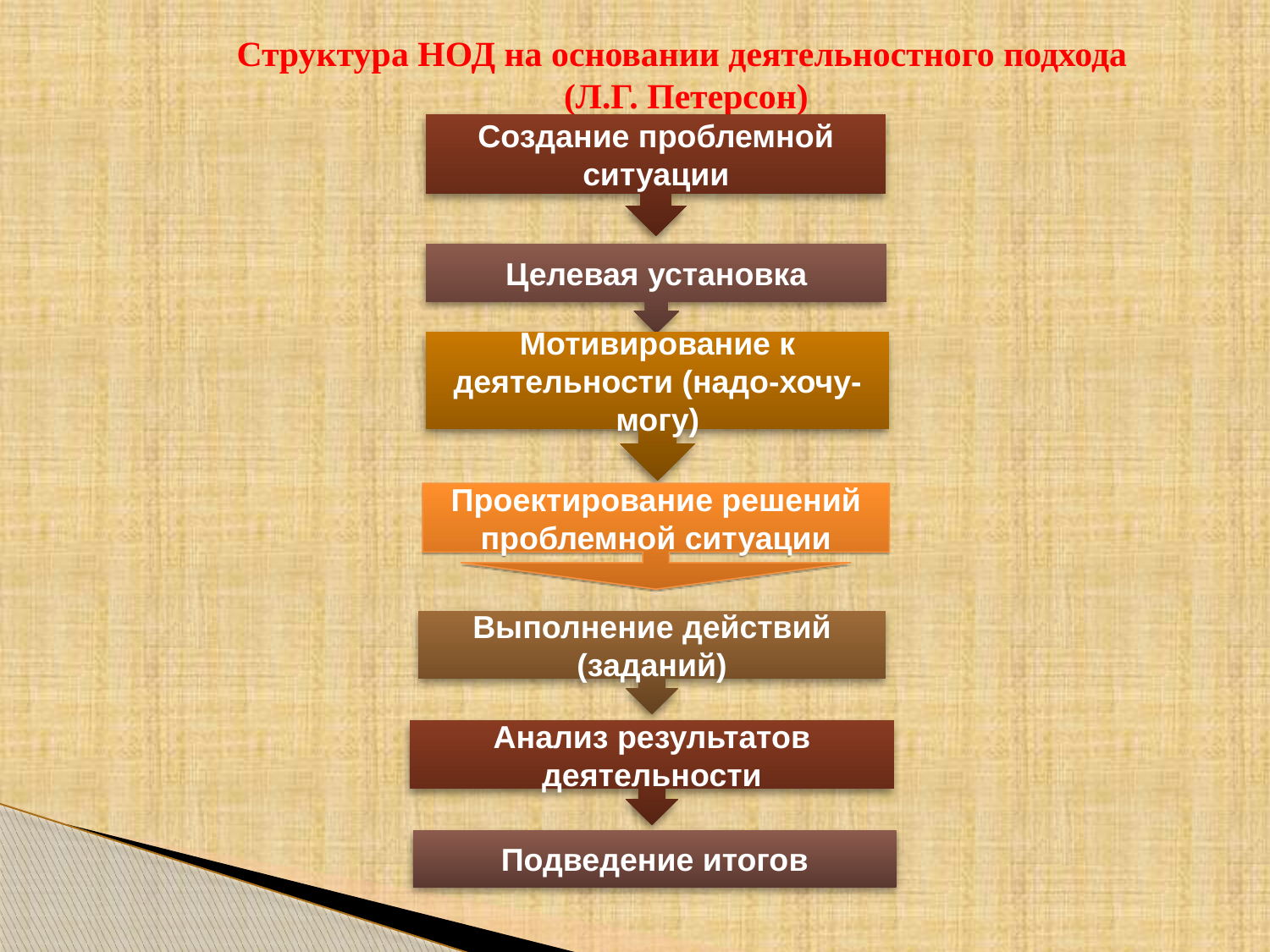

Структура НОД на основании деятельностного подхода
(Л.Г. Петерсон)
Создание проблемной ситуации
Целевая установка

Мотивирование к деятельности (надо-хочу-могу)

Проектирование решений проблемной ситуации
Выполнение действий (заданий)
Анализ результатов деятельности
Подведение итогов